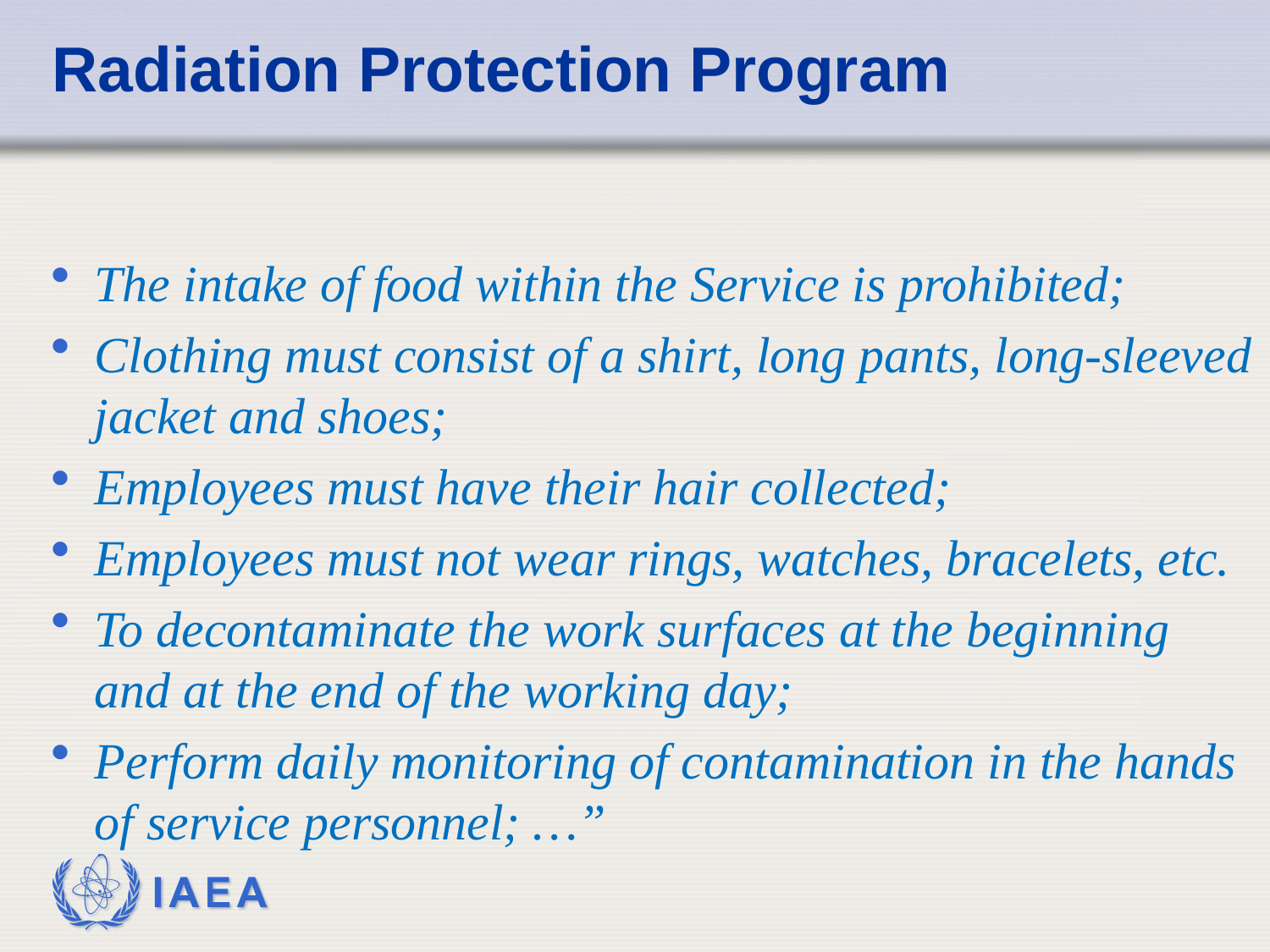

# Radiation Protection Program

The intake of food within the Service is prohibited;
Clothing must consist of a shirt, long pants, long-sleeved jacket and shoes;
Employees must have their hair collected;
Employees must not wear rings, watches, bracelets, etc.
To decontaminate the work surfaces at the beginning and at the end of the working day;
Perform daily monitoring of contamination in the hands of service personnel; …”